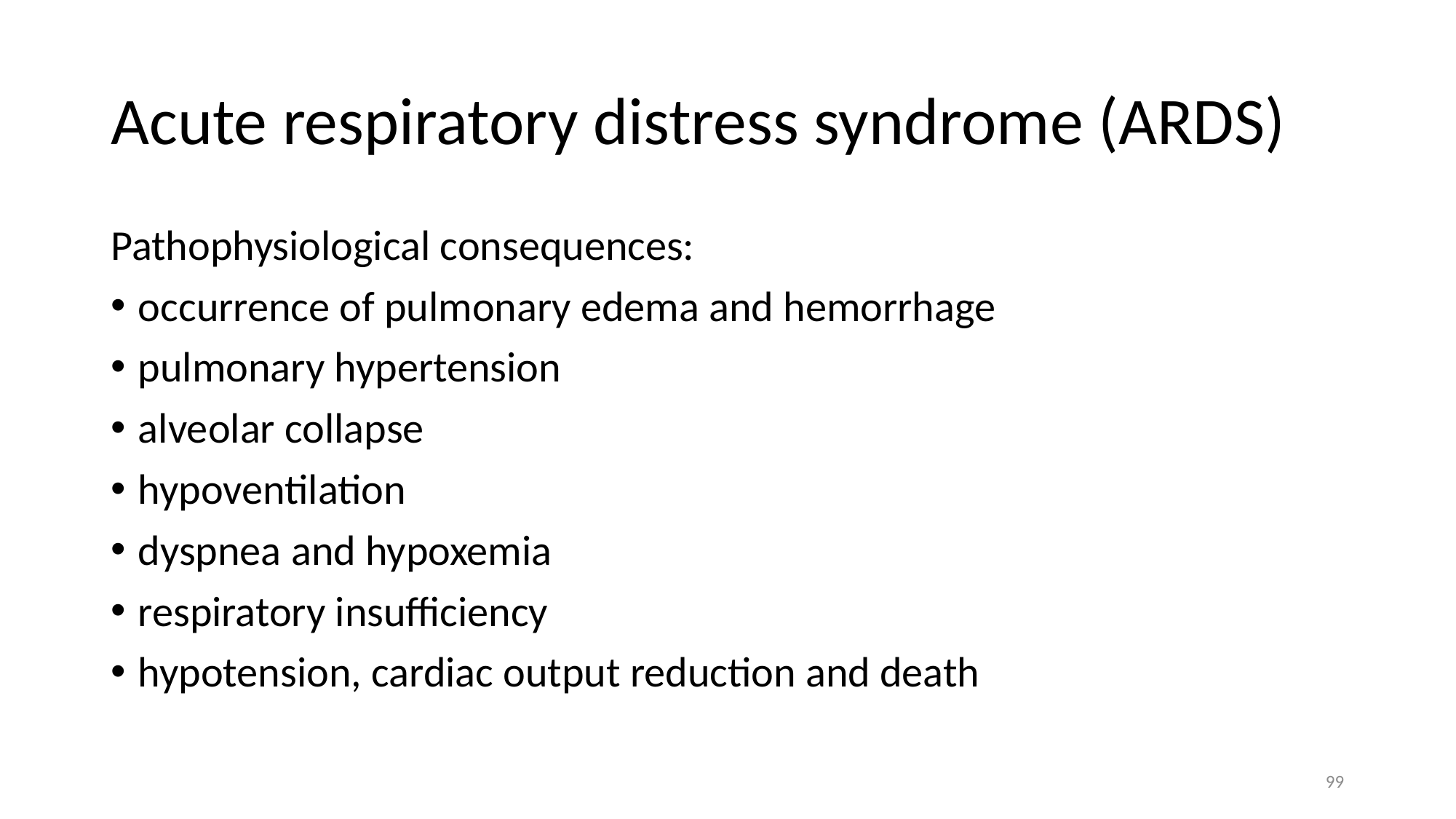

# Acute respiratory distress syndrome (ARDS)
Pathophysiological consequences:
occurrence of pulmonary edema and hemorrhage
pulmonary hypertension
alveolar collapse
hypoventilation
dyspnea and hypoxemia
respiratory insufficiency
hypotension, cardiac output reduction and death

99